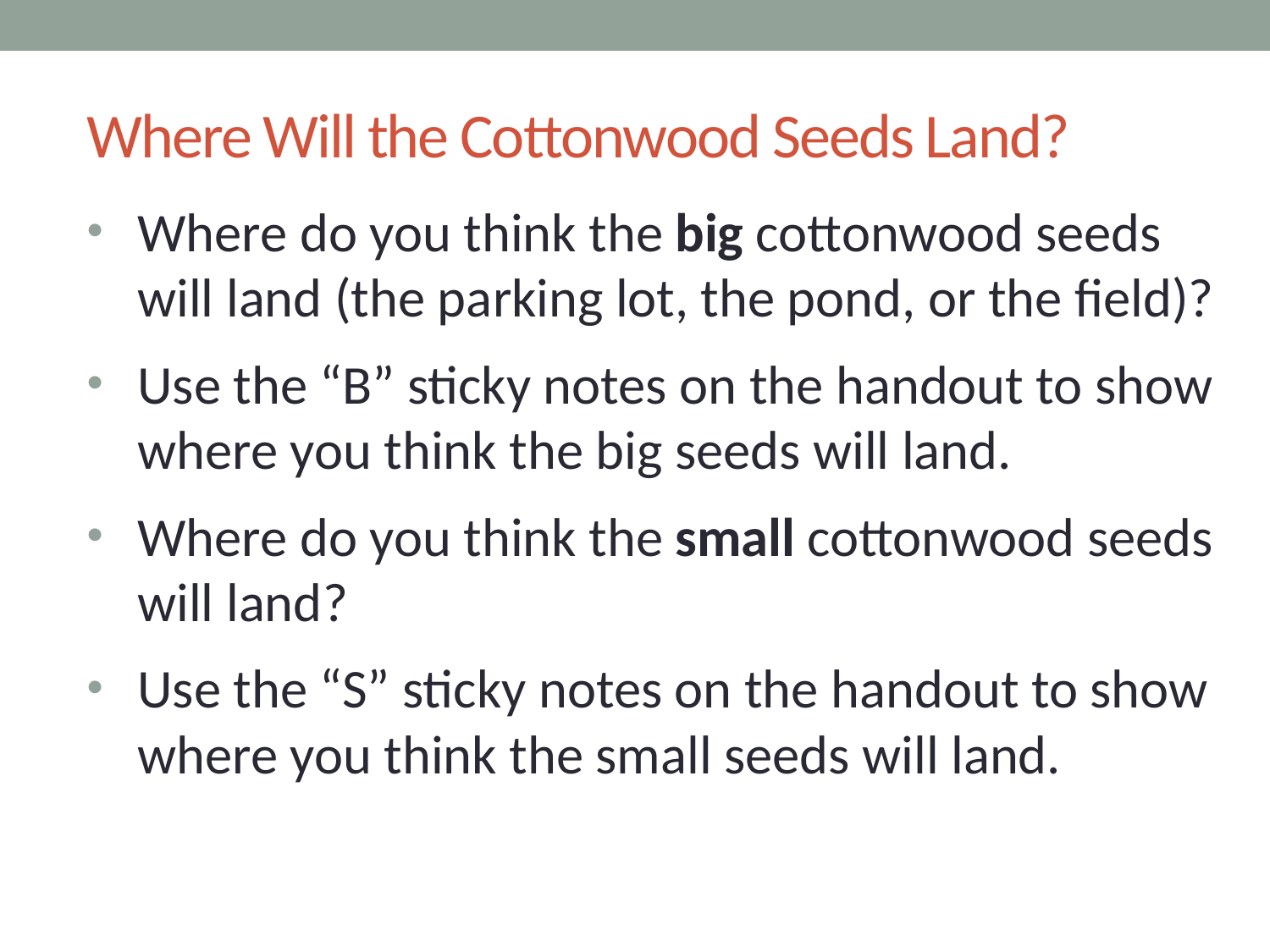

# Where Will the Cottonwood Seeds Land?
Where do you think the big cottonwood seeds will land (the parking lot, the pond, or the field)?
Use the “B” sticky notes on the handout to show where you think the big seeds will land.
Where do you think the small cottonwood seeds will land?
Use the “S” sticky notes on the handout to show where you think the small seeds will land.